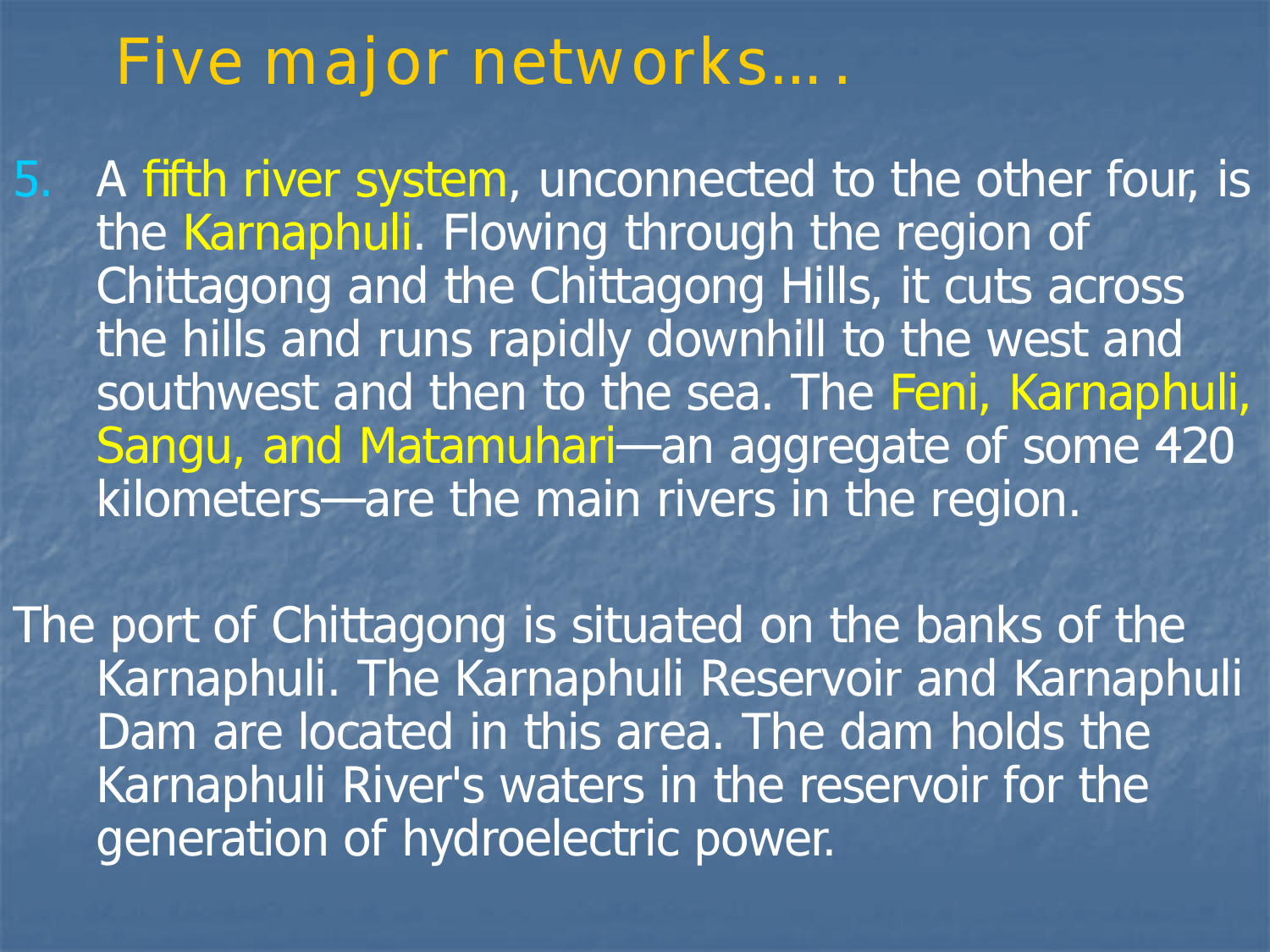

# Five major networks….
A fifth river system, unconnected to the other four, is the Karnaphuli. Flowing through the region of Chittagong and the Chittagong Hills, it cuts across the hills and runs rapidly downhill to the west and southwest and then to the sea. The Feni, Karnaphuli, Sangu, and Matamuhari—an aggregate of some 420 kilometers—are the main rivers in the region.

The port of Chittagong is situated on the banks of the Karnaphuli. The Karnaphuli Reservoir and Karnaphuli Dam are located in this area. The dam holds the Karnaphuli River's waters in the reservoir for the generation of hydroelectric power.